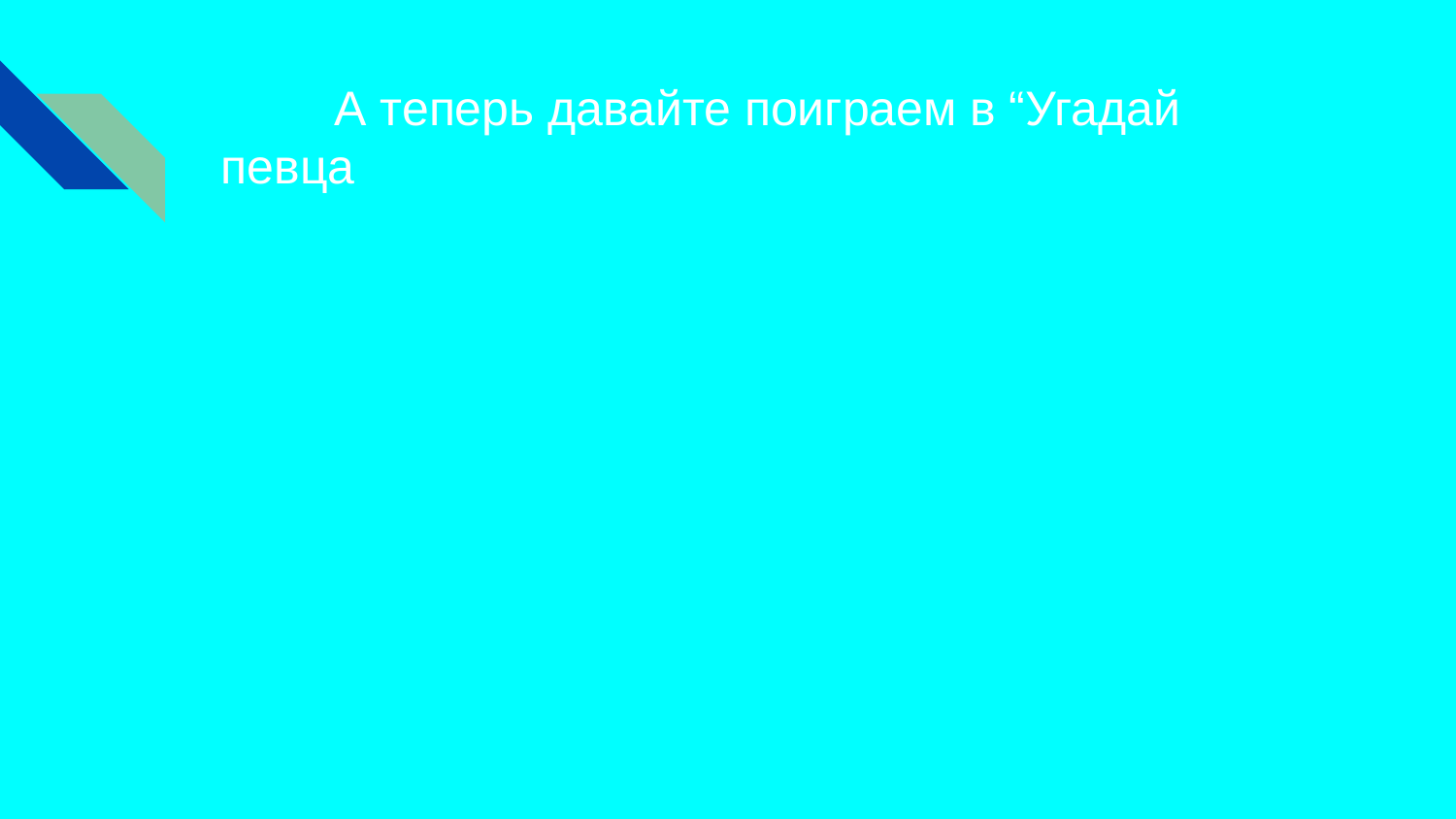

# А теперь давайте поиграем в “Угадай певца